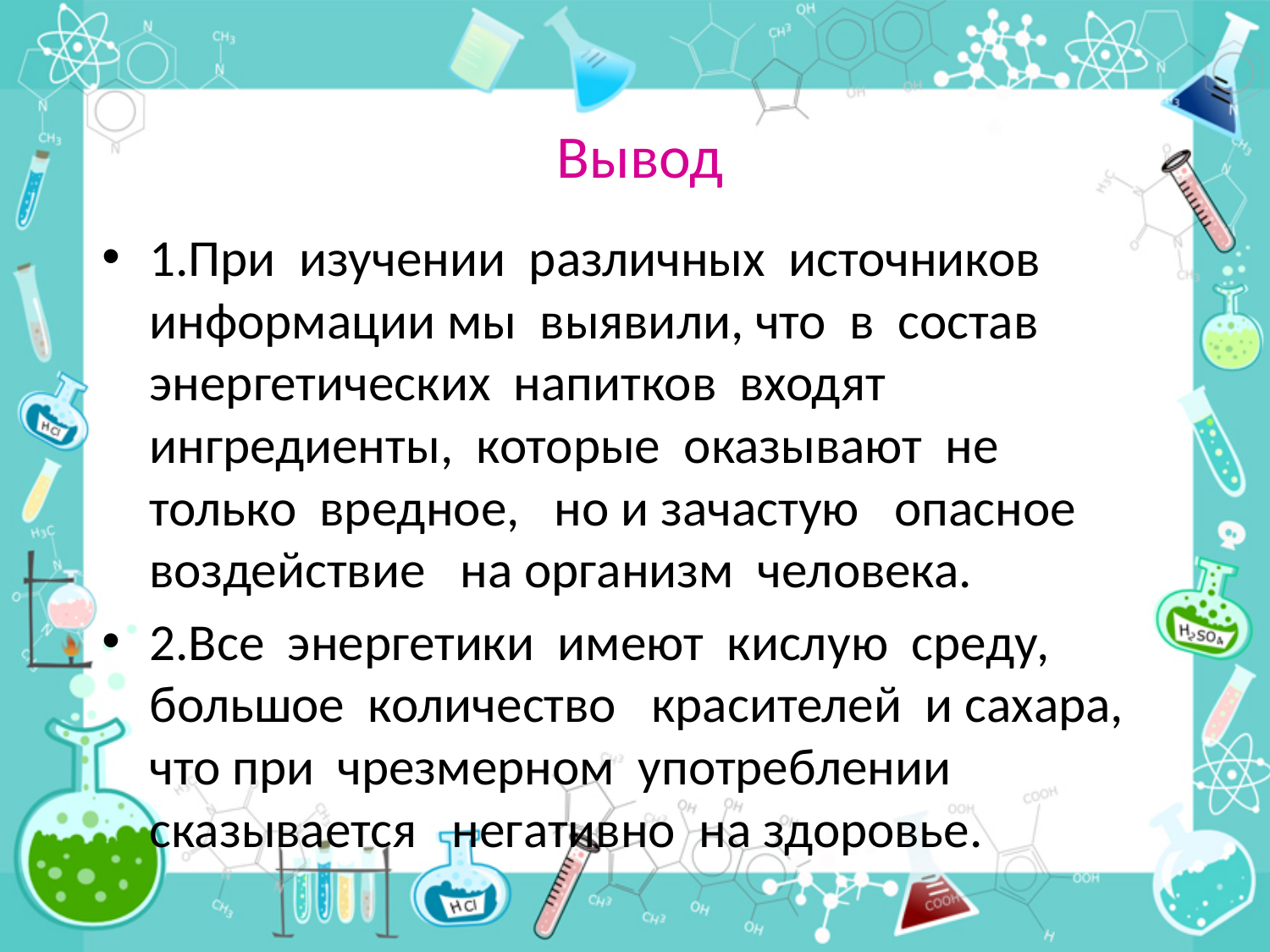

# Вывод
1.При  изучении  различных  источников  информации мы  выявили, что  в  состав  энергетических  напитков  входят   ингредиенты,  которые  оказывают  не  только  вредное,   но и зачастую   опасное  воздействие   на организм  человека.
2.Все  энергетики  имеют  кислую  среду,  большое  количество   красителей  и сахара,  что при  чрезмерном  употреблении  сказывается   негативно  на здоровье.